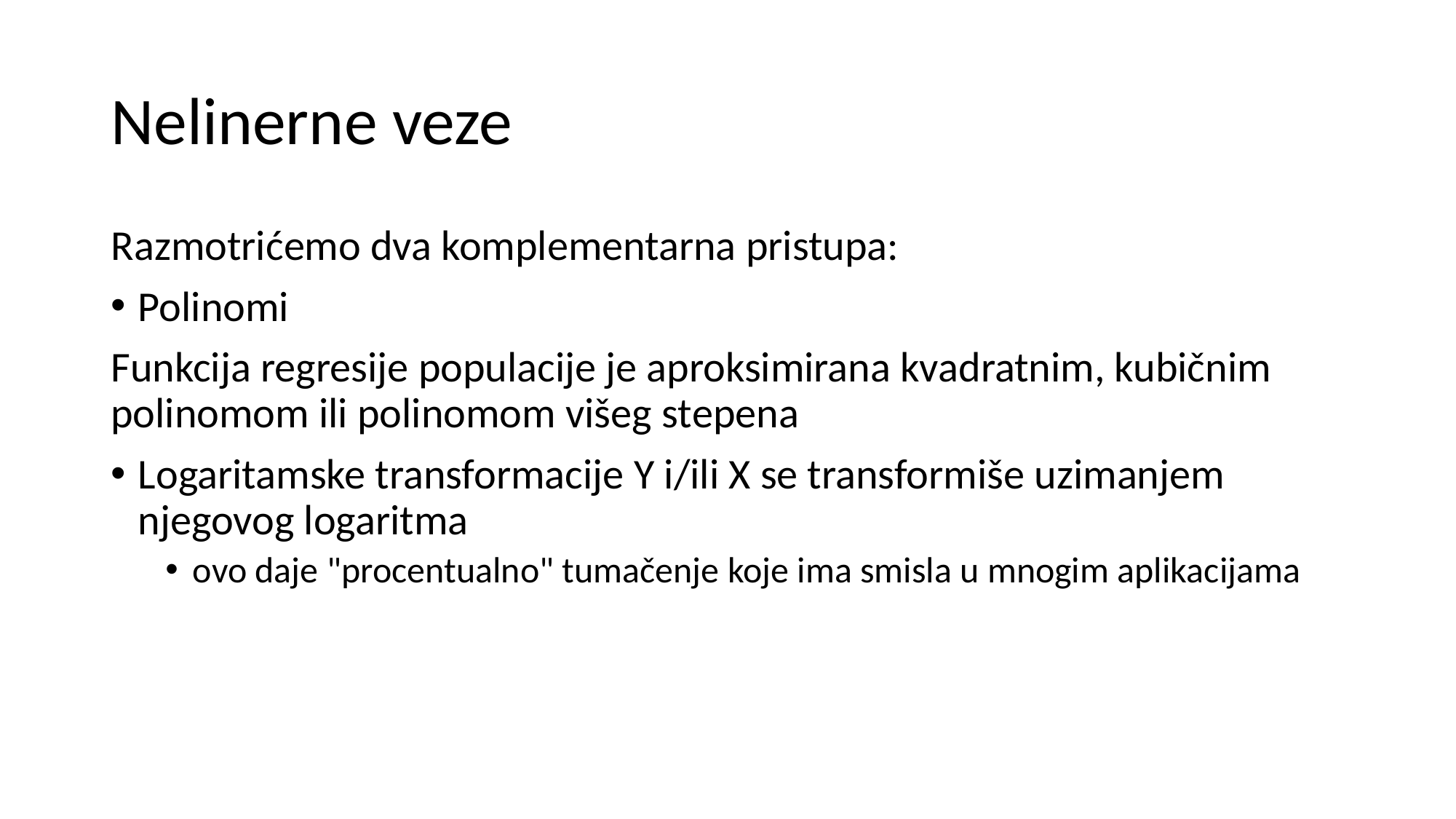

# Nelinerne veze
Razmotrićemo dva komplementarna pristupa:
Polinomi
Funkcija regresije populacije je aproksimirana kvadratnim, kubičnim polinomom ili polinomom višeg stepena
Logaritamske transformacije Y i/ili X se transformiše uzimanjem njegovog logaritma
ovo daje "procentualno" tumačenje koje ima smisla u mnogim aplikacijama